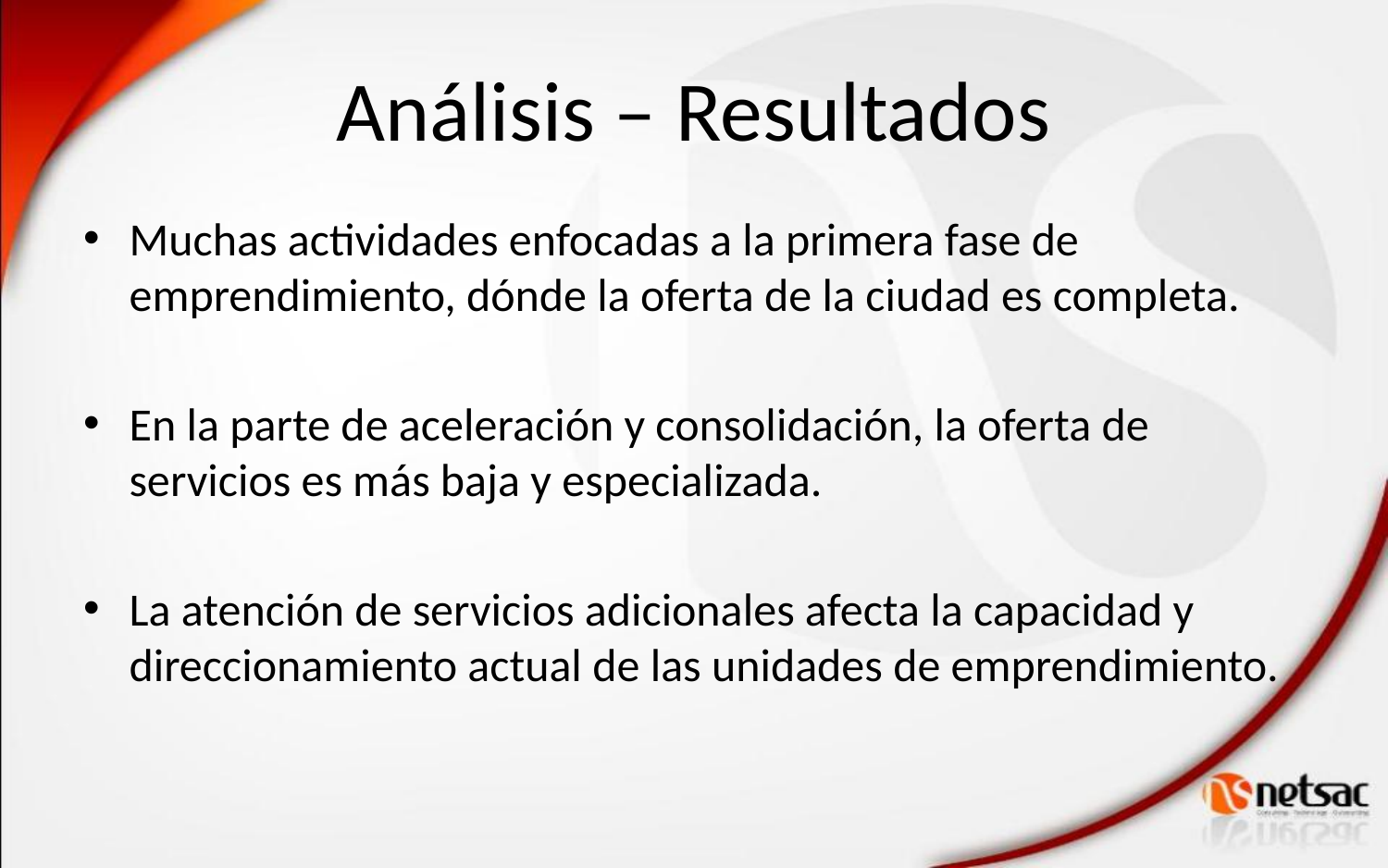

# Análisis – Resultados
Muchas actividades enfocadas a la primera fase de emprendimiento, dónde la oferta de la ciudad es completa.

En la parte de aceleración y consolidación, la oferta de servicios es más baja y especializada.

La atención de servicios adicionales afecta la capacidad y direccionamiento actual de las unidades de emprendimiento.